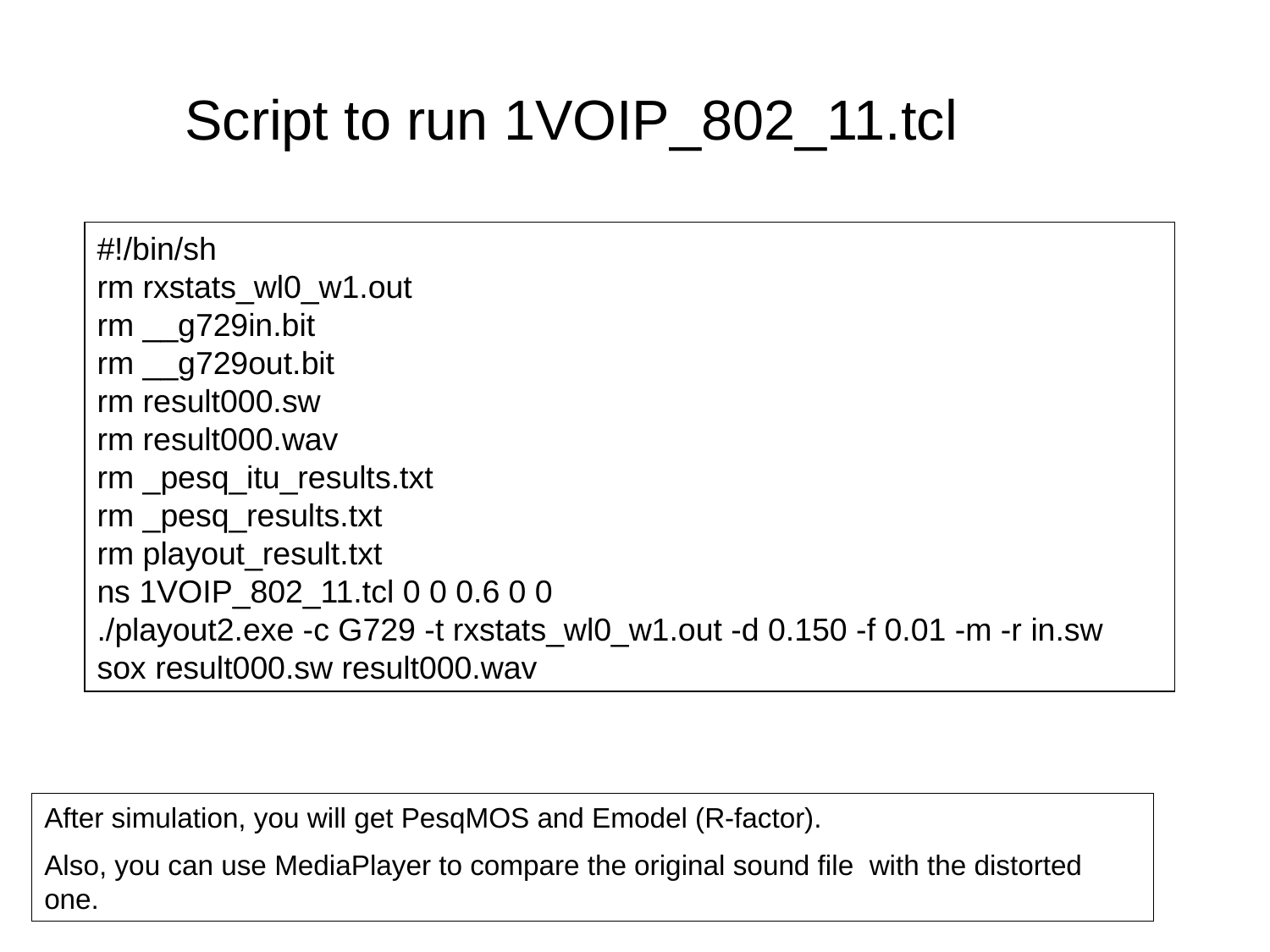

Script to run 1VOIP_802_11.tcl
#!/bin/sh
rm rxstats_wl0_w1.out
rm __g729in.bit
rm __g729out.bit
rm result000.sw
rm result000.wav
rm _pesq_itu_results.txt
rm _pesq_results.txt
rm playout_result.txt
ns 1VOIP_802_11.tcl 0 0 0.6 0 0
./playout2.exe -c G729 -t rxstats_wl0_w1.out -d 0.150 -f 0.01 -m -r in.sw
sox result000.sw result000.wav
After simulation, you will get PesqMOS and Emodel (R-factor).
Also, you can use MediaPlayer to compare the original sound file  with the distorted one.